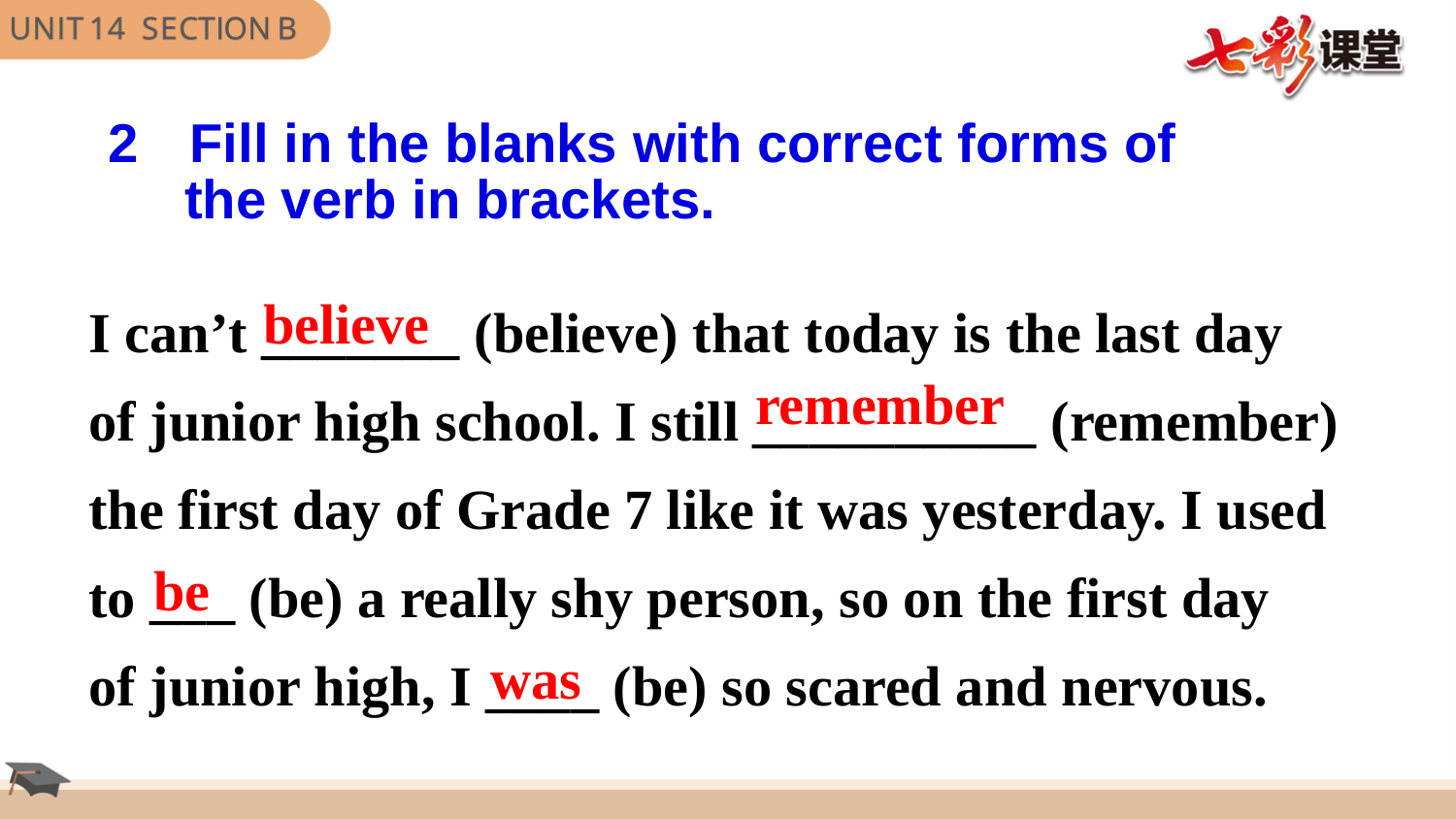

Fill in the blanks with correct forms of
     the verb in brackets.
I can’t _______ (believe) that today is the last day
of junior high school. I still __________ (remember)
the first day of Grade 7 like it was yesterday. I used
to ___ (be) a really shy person, so on the first day
of junior high, I ____ (be) so scared and nervous.
believe
remember
be
was